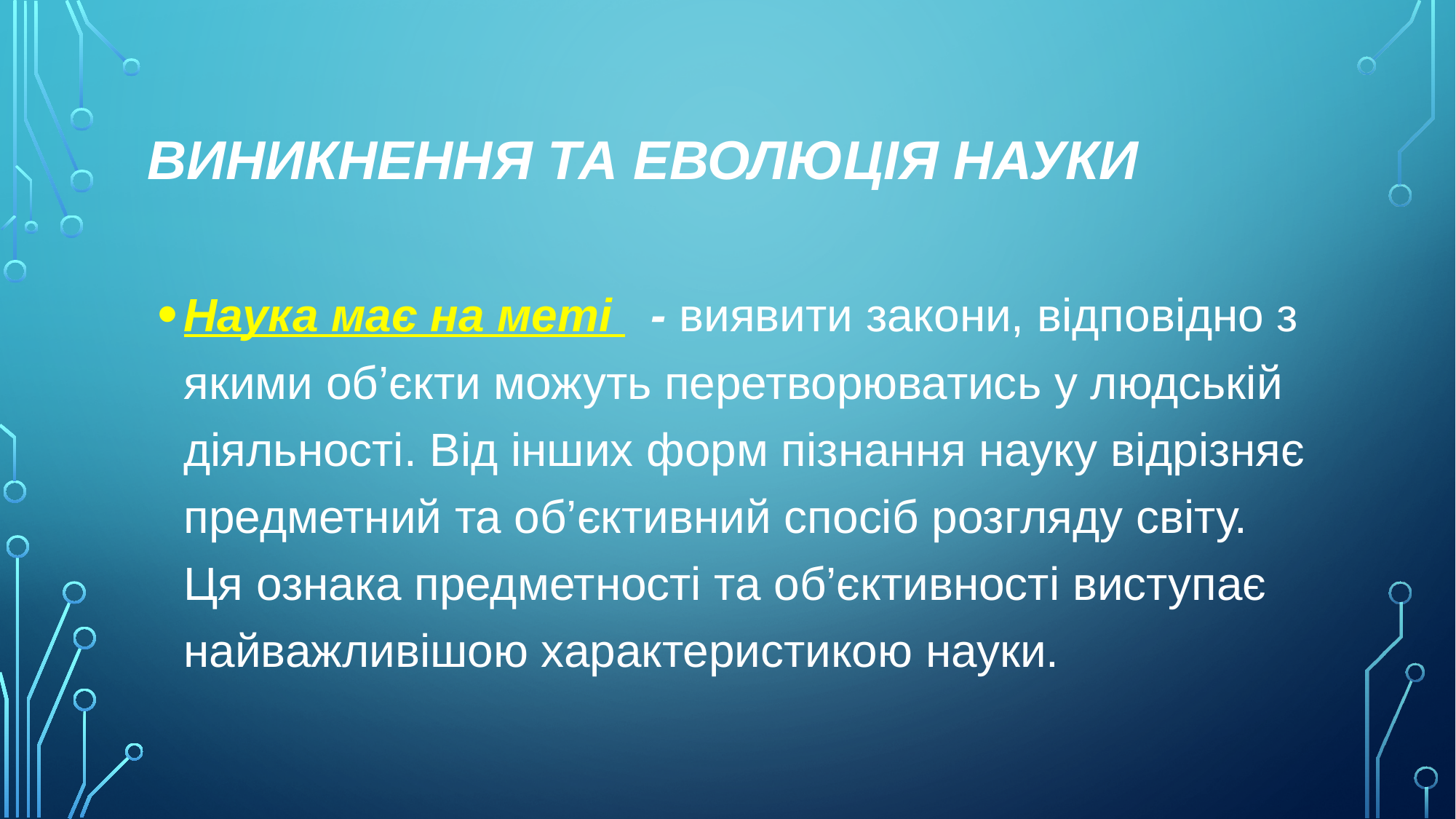

# Виникнення та еволюція науки
Наука має на меті   - виявити закони, відповідно з якими об’єкти можуть перетворюватись у людській діяльності. Від інших форм пізнання науку відрізняє предметний та об’єктивний спосіб розгляду світу. Ця ознака предметності та об’єктивності виступає найважливішою характеристикою науки.